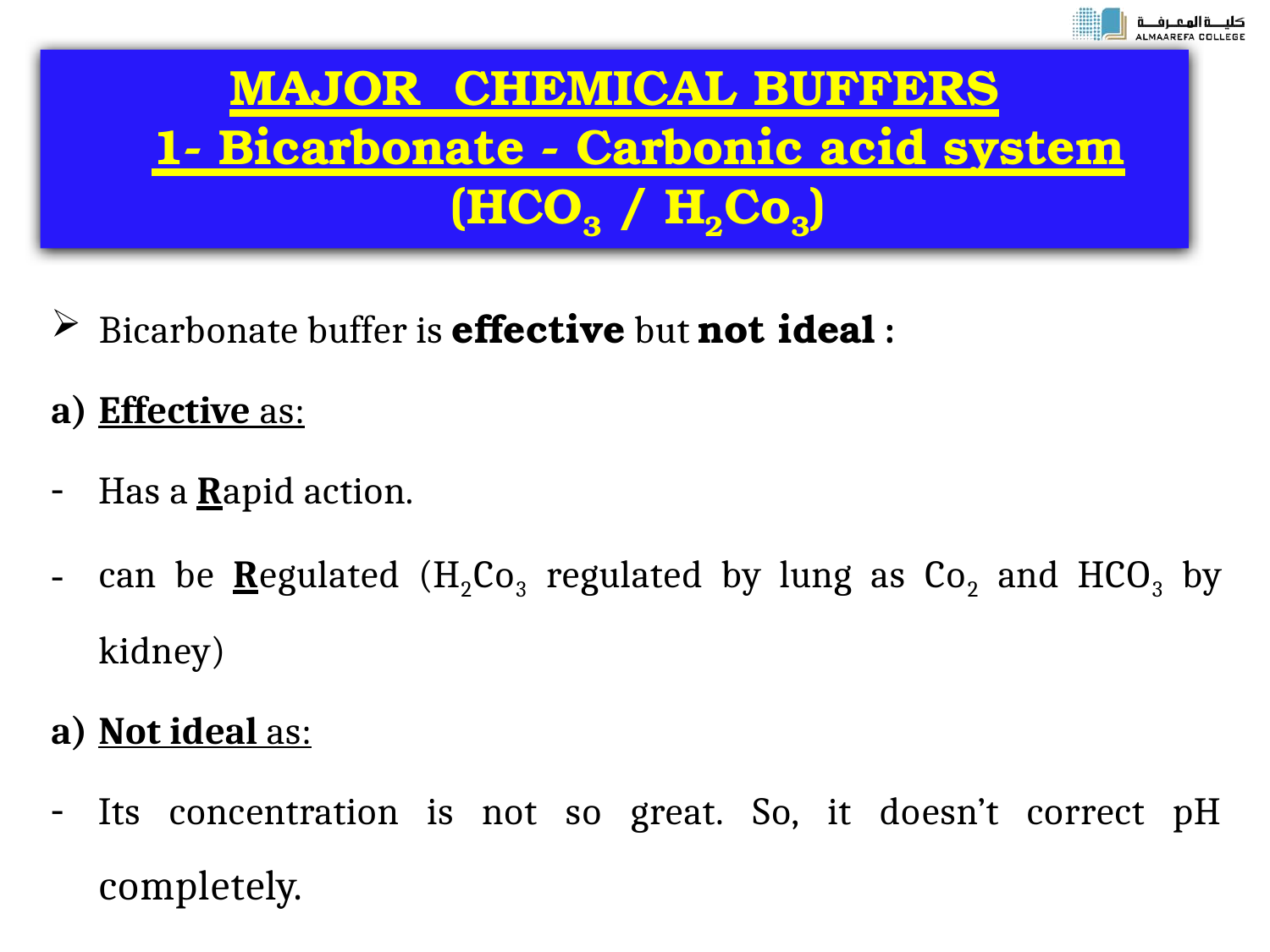

# MAJOR  CHEMICAL BUFFERS 1- Bicarbonate - Carbonic acid system (HCO3 / H2Co3)
Bicarbonate buffer is effective but not ideal :
Effective as:
Has a Rapid action.
can be Regulated (H2Co3 regulated by lung as Co2 and HCO3 by kidney)
Not ideal as:
Its concentration is not so great. So, it doesn’t correct pH completely.